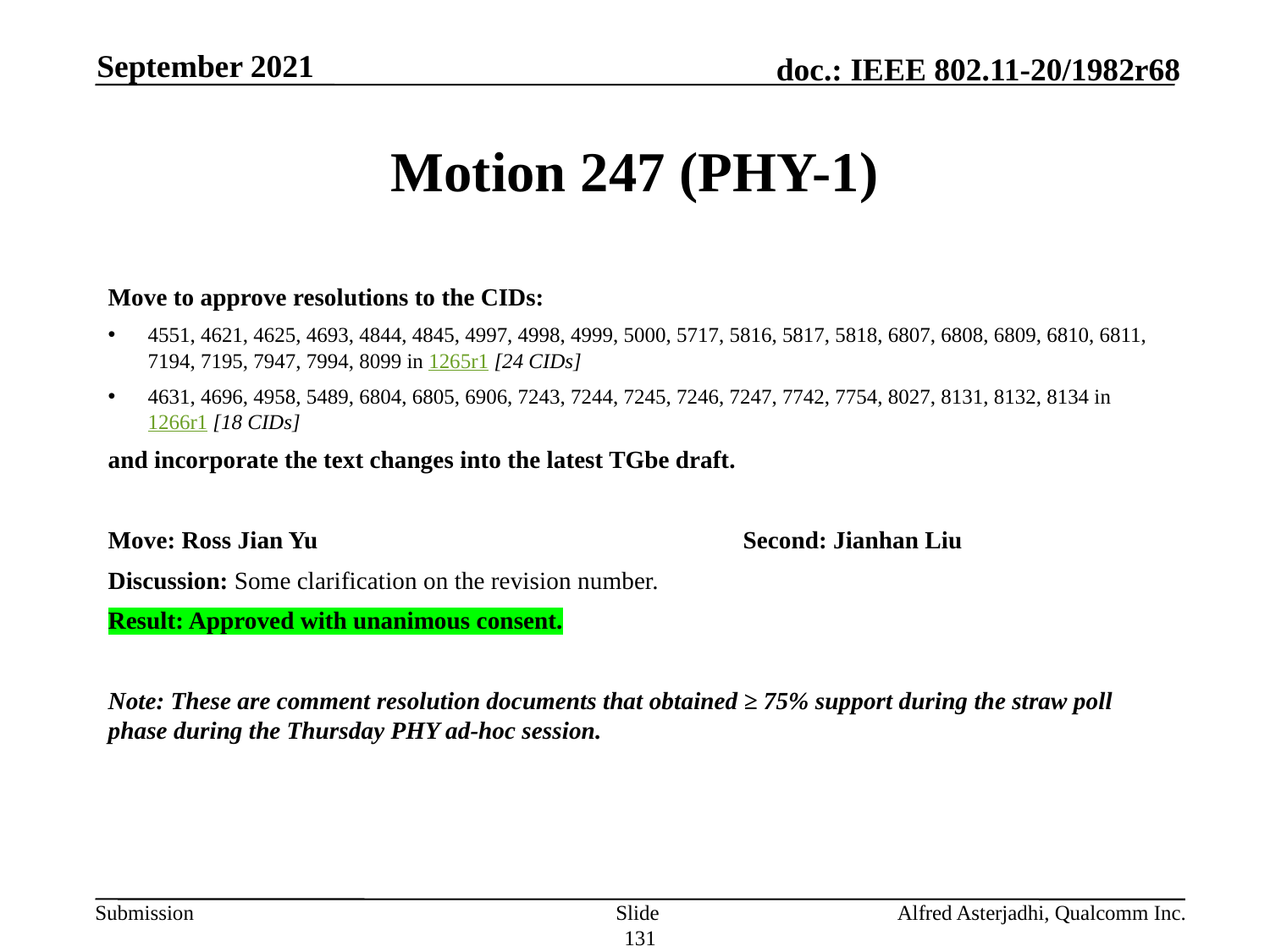

September 2021
# Motion 247 (PHY-1)
Move to approve resolutions to the CIDs:
4551, 4621, 4625, 4693, 4844, 4845, 4997, 4998, 4999, 5000, 5717, 5816, 5817, 5818, 6807, 6808, 6809, 6810, 6811, 7194, 7195, 7947, 7994, 8099 in 1265r1 [24 CIDs]
4631, 4696, 4958, 5489, 6804, 6805, 6906, 7243, 7244, 7245, 7246, 7247, 7742, 7754, 8027, 8131, 8132, 8134 in 1266r1 [18 CIDs]
and incorporate the text changes into the latest TGbe draft.

Move: Ross Jian Yu				Second: Jianhan Liu
Discussion: Some clarification on the revision number.
Result: Approved with unanimous consent.

Note: These are comment resolution documents that obtained ≥ 75% support during the straw poll phase during the Thursday PHY ad-hoc session.

Slide 131
Alfred Asterjadhi, Qualcomm Inc.